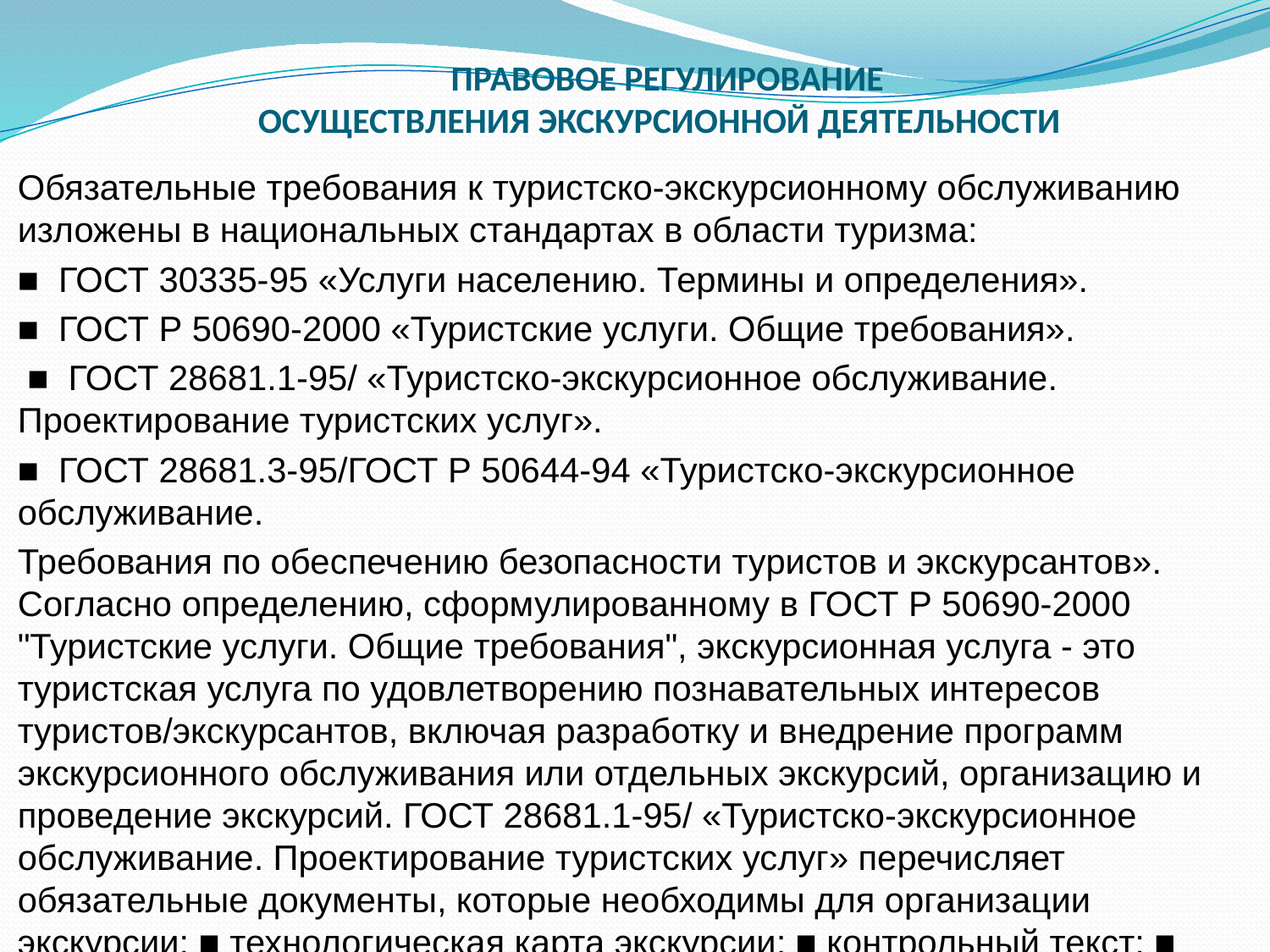

ПРАВОВОЕ РЕГУЛИРОВАНИЕ
ОСУЩЕСТВЛЕНИЯ ЭКСКУРСИОННОЙ ДЕЯТЕЛЬНОСТИ
Обязательные требования к туристско-экскурсионному обслуживанию изложены в национальных стандартах в области туризма:
■  ГОСТ 30335-95 «Услуги населению. Термины и определения».
■  ГОСТ Р 50690-2000 «Туристские услуги. Общие требования».
 ■  ГОСТ 28681.1-95/ «Туристско-экскурсионное обслуживание. Проектирование туристских услуг».
■  ГОСТ 28681.3-95/ГОСТ Р 50644-94 «Туристско-экскурсионное обслуживание.
Требования по обеспечению безопасности туристов и экскурсантов». Согласно определению, сформулированному в ГОСТ Р 50690-2000 "Туристские услуги. Общие требования", экскурсионная услуга - это туристская услуга по удовлетворению познавательных интересов туристов/экскурсантов, включая разработку и внедрение программ экскурсионного обслуживания или отдельных экскурсий, организацию и проведение экскурсий. ГОСТ 28681.1-95/ «Туристско-экскурсионное обслуживание. Проектирование туристских услуг» перечисляет обязательные документы, которые необходимы для организации экскурсии: ■ технологическая карта экскурсии; ■ контрольный текст; ■ материалы «Портфеля экскурсовода»; ■ схема трассы маршрута транспортной экскурсии.